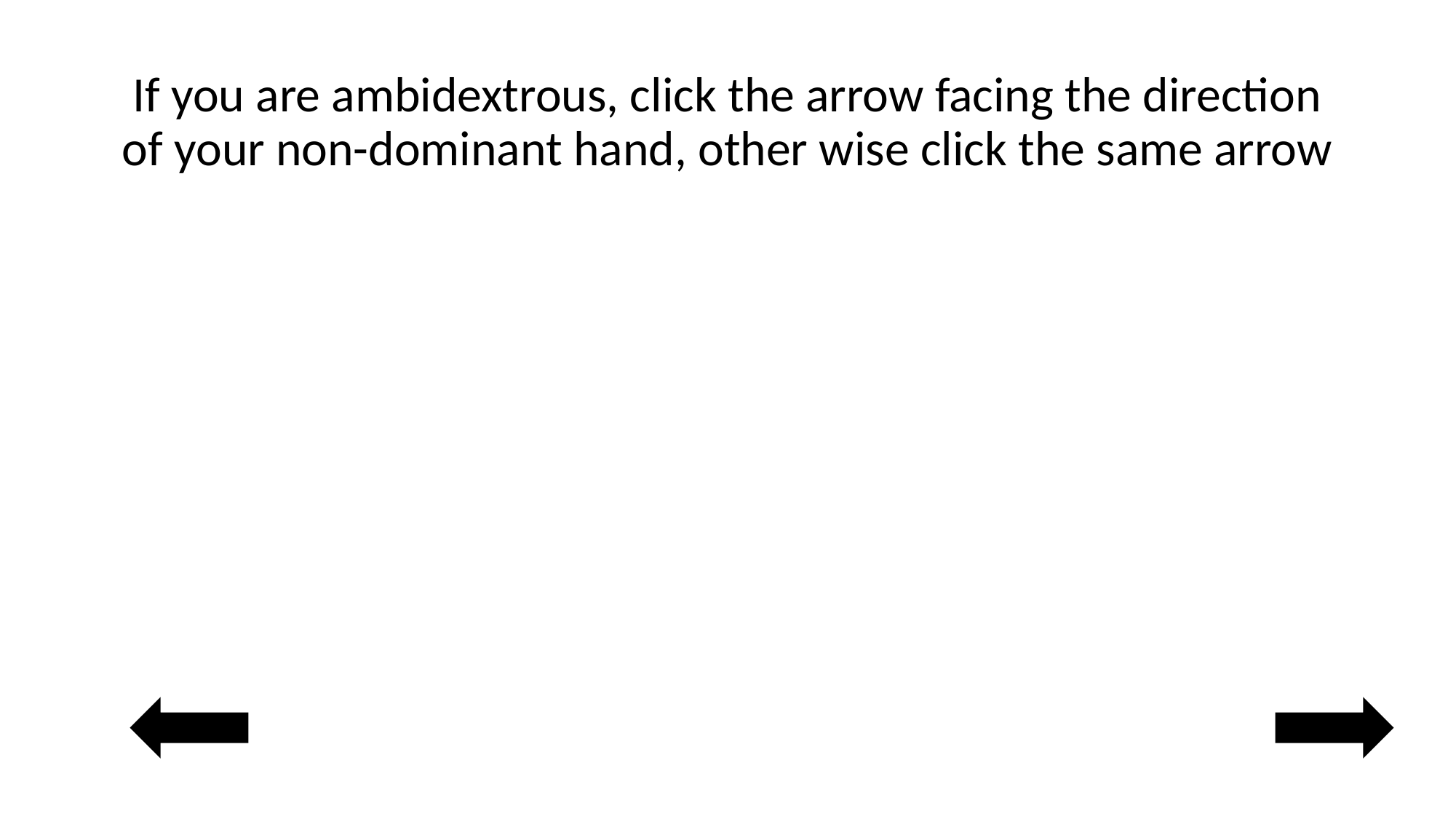

# If you are ambidextrous, click the arrow facing the direction of your non-dominant hand, other wise click the same arrow